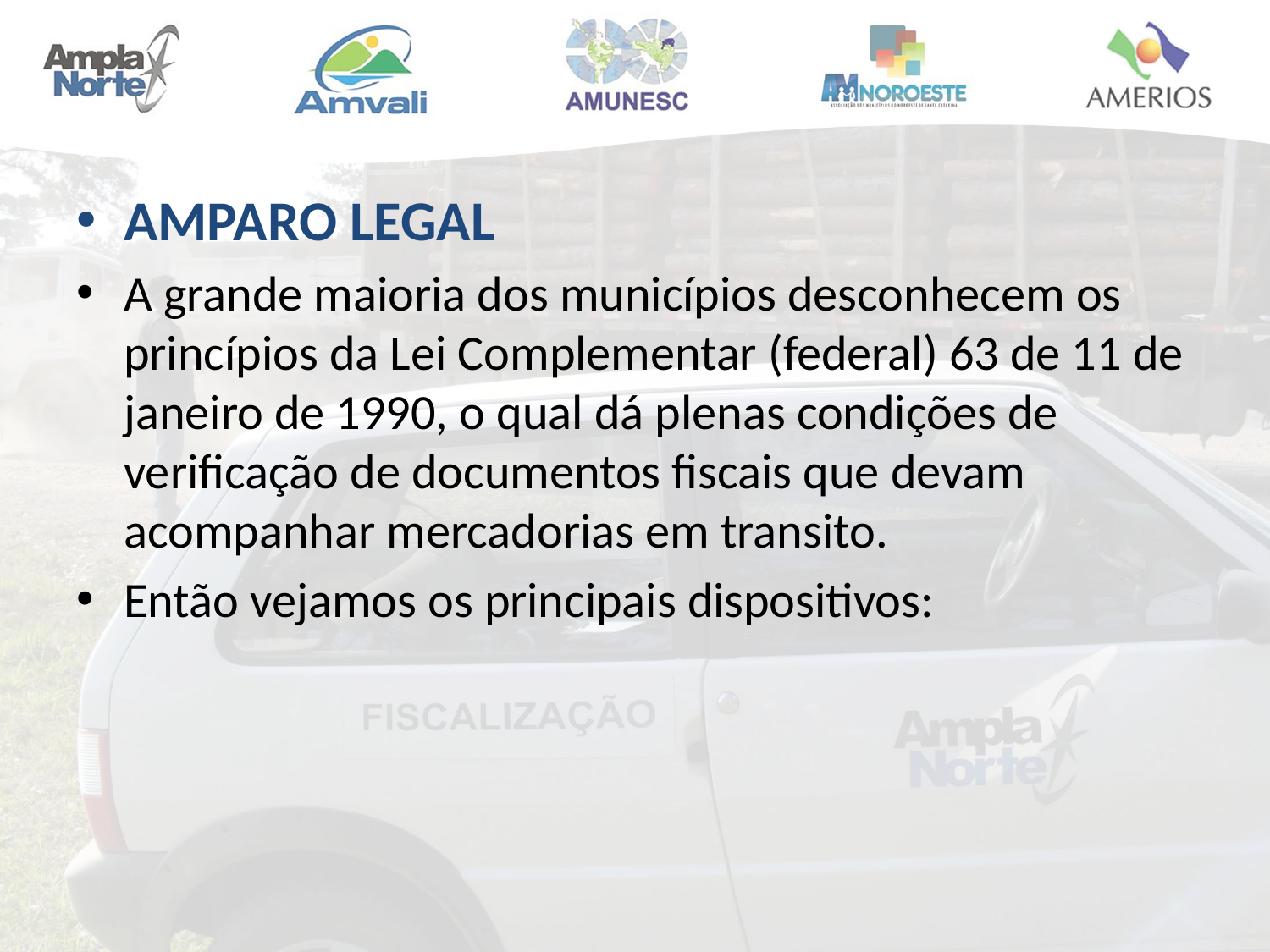

AMPARO LEGAL
A grande maioria dos municípios desconhecem os princípios da Lei Complementar (federal) 63 de 11 de janeiro de 1990, o qual dá plenas condições de verificação de documentos fiscais que devam acompanhar mercadorias em transito.
Então vejamos os principais dispositivos: